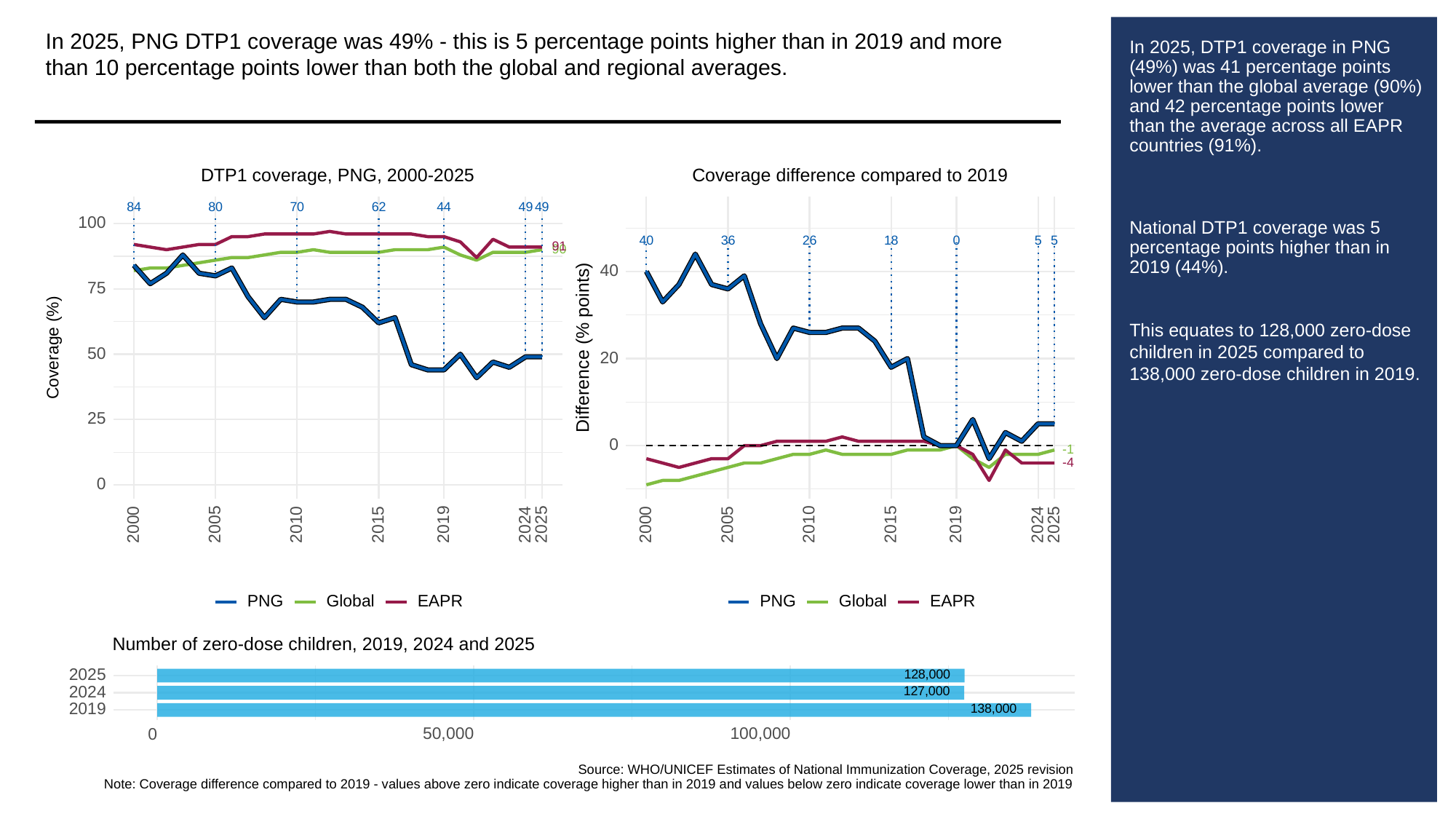

In 2025, PNG DTP1 coverage was 49% - this is 5 percentage points higher than in 2019 and more than 10 percentage points lower than both the global and regional averages.
# In 2025, DTP1 coverage in PNG (49%) was 41 percentage points lower than the global average (90%) and 42 percentage points lower than the average across all EAPR countries (91%).

National DTP1 coverage was 5 percentage points higher than in 2019 (44%).

This equates to 128,000 zero-dose children in 2025 compared to 138,000 zero-dose children in 2019.

DTP1 coverage, PNG, 2000-2025
Coverage difference compared to 2019

84
80
70
62
49
49
44
100

36
40
26
18
0
5
5
91

90

40

75

Difference (% points)
Coverage (%)
50
20

25

0
-1

-4
0

2000
2005
2010
2015
2019
2024
2025
2000
2005
2010
2015
2019
2024
2025
PNG
Global
PNG
Global
EAPR
EAPR

Number of zero-dose children, 2019, 2024 and 2025

128,000
2025

127,000
2024

138,000
2019

50,000
100,000
0
Source: WHO/UNICEF Estimates of National Immunization Coverage, 2025 revision
Note: Coverage difference compared to 2019 - values above zero indicate coverage higher than in 2019 and values below zero indicate coverage lower than in 2019